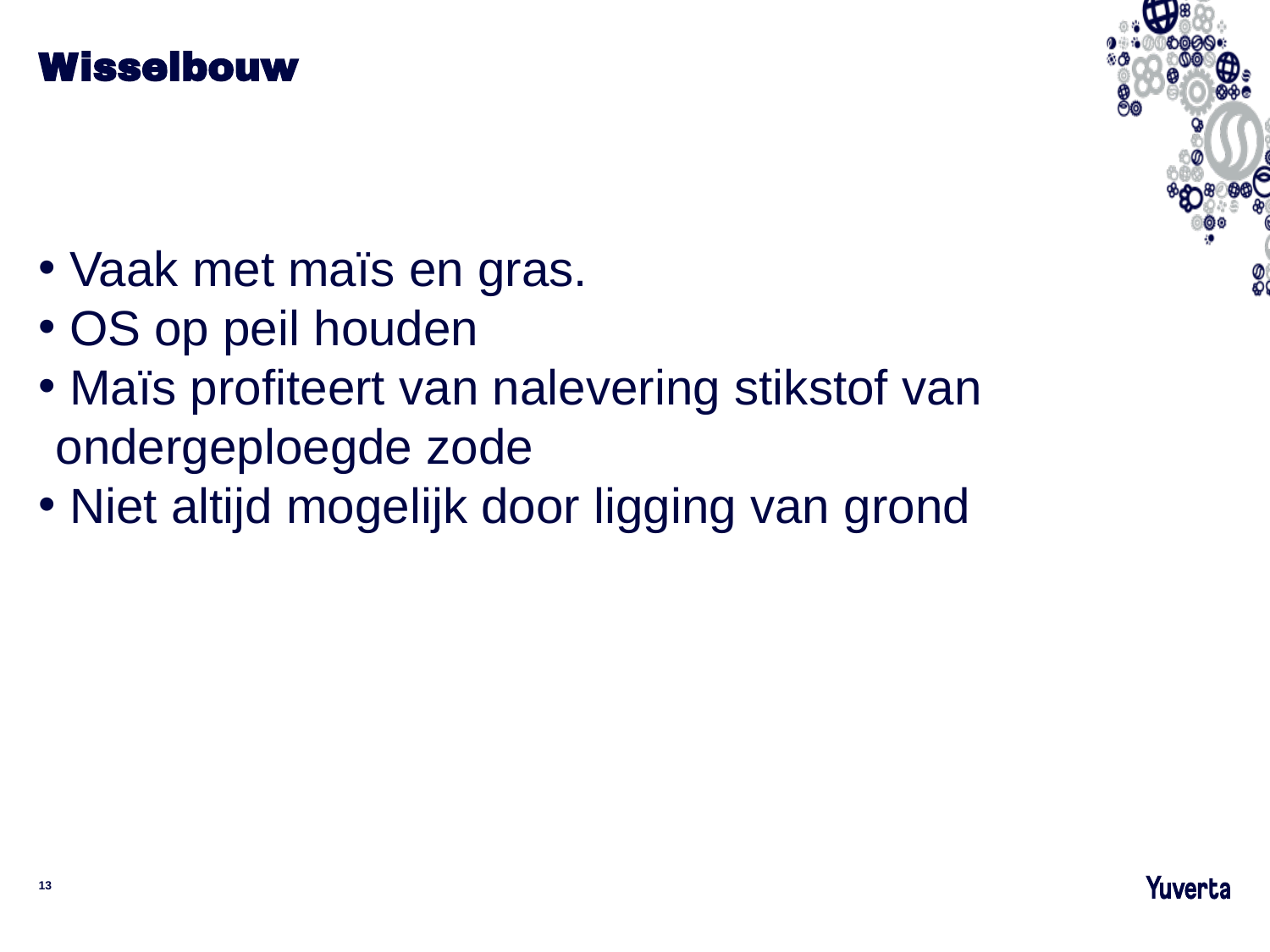

# Wisselbouw
 Vaak met maïs en gras.
 OS op peil houden
 Maïs profiteert van nalevering stikstof van ondergeploegde zode
 Niet altijd mogelijk door ligging van grond

13